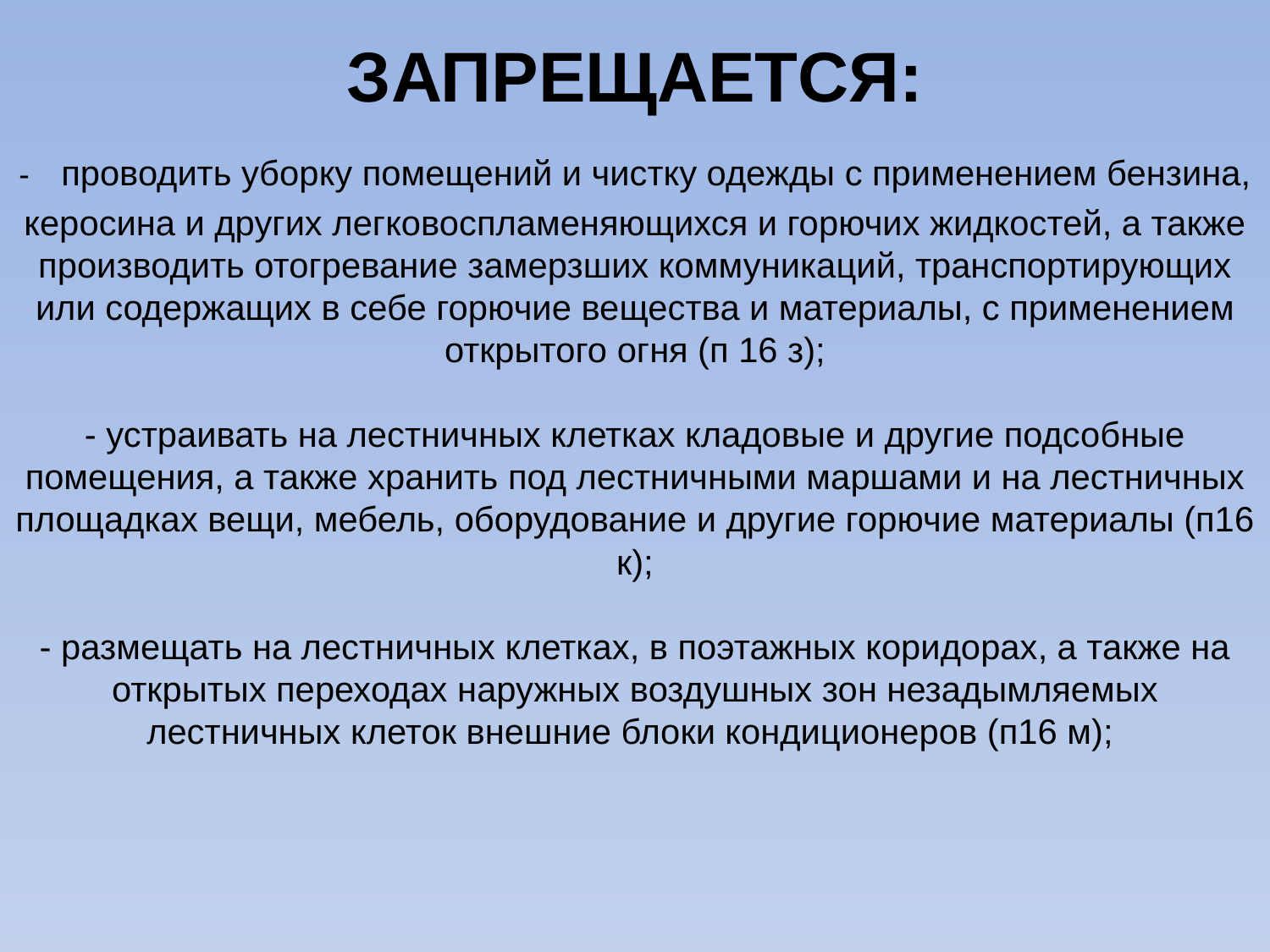

# ЗАПРЕЩАЕТСЯ: -  проводить уборку помещений и чистку одежды с применением бензина, керосина и других легковоспламеняющихся и горючих жидкостей, а также производить отогревание замерзших коммуникаций, транспортирующих или содержащих в себе горючие вещества и материалы, с применением открытого огня (п 16 з); - устраивать на лестничных клетках кладовые и другие подсобные помещения, а также хранить под лестничными маршами и на лестничных площадках вещи, мебель, оборудование и другие горючие материалы (п16 к); - размещать на лестничных клетках, в поэтажных коридорах, а также на открытых переходах наружных воздушных зон незадымляемых лестничных клеток внешние блоки кондиционеров (п16 м);